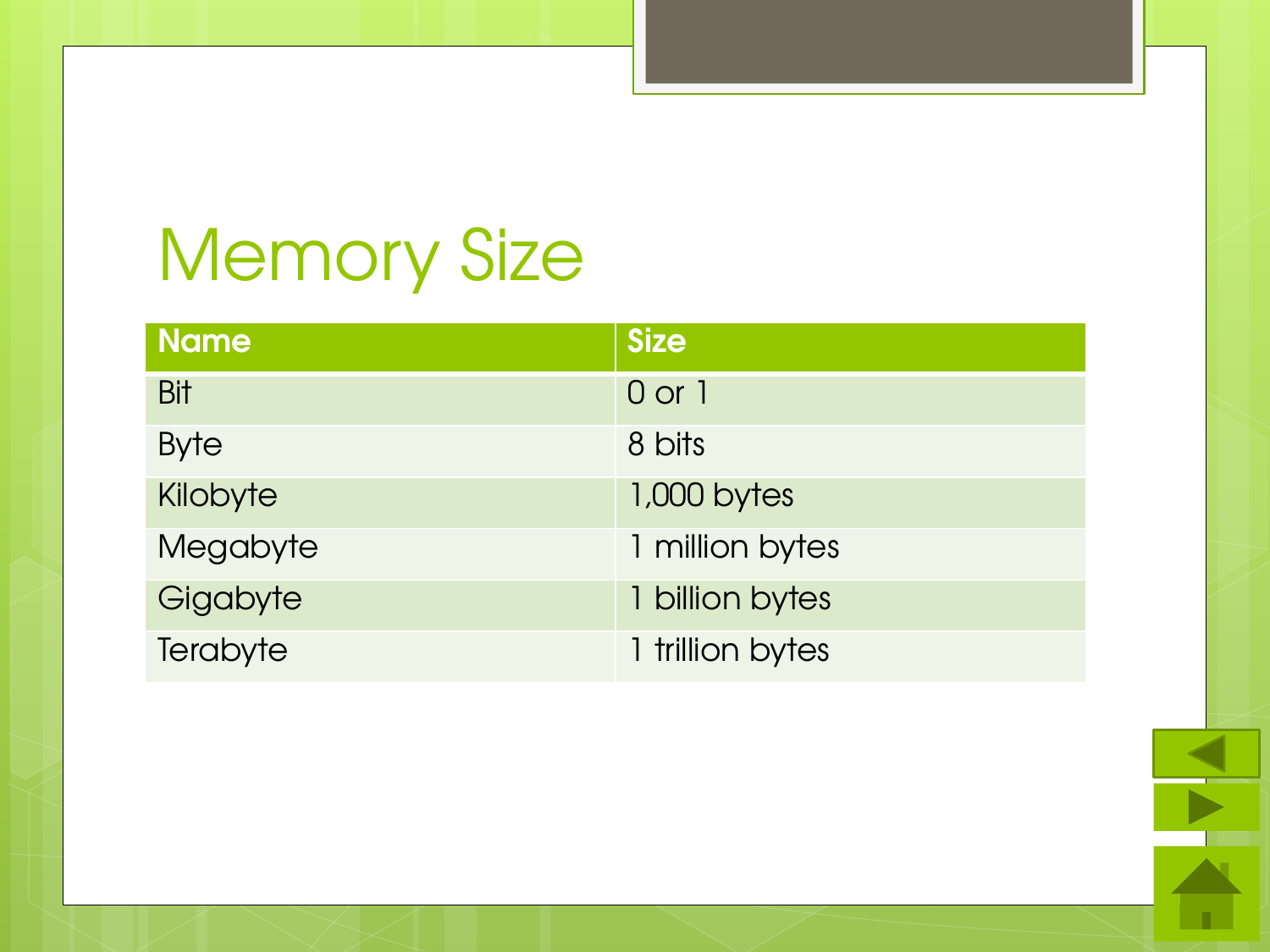

# Memory Size
| Name | Size |
| --- | --- |
| Bit | 0 or 1 |
| Byte | 8 bits |
| Kilobyte | 1,000 bytes |
| Megabyte | 1 million bytes |
| Gigabyte | 1 billion bytes |
| Terabyte | 1 trillion bytes |